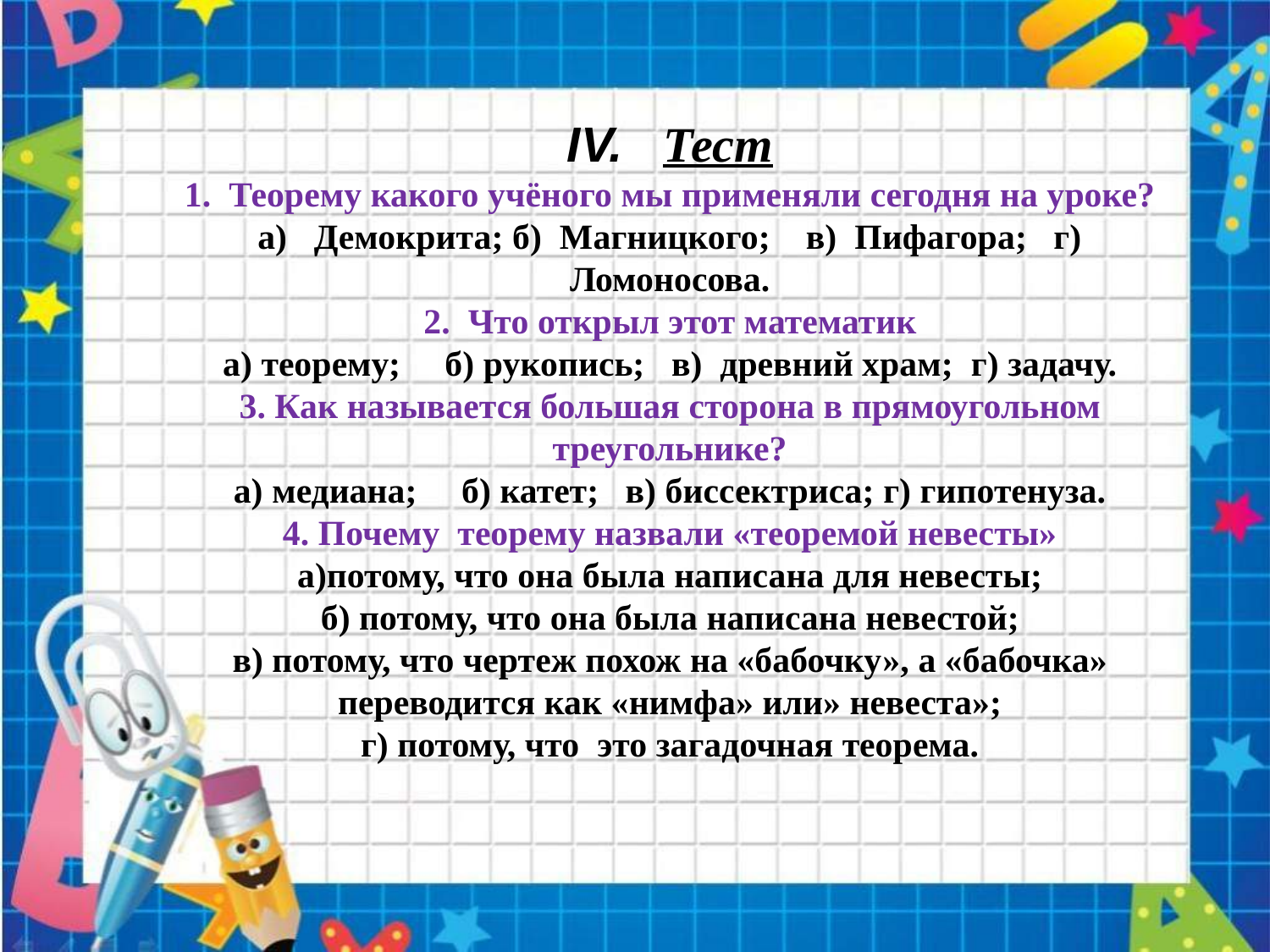

IV.   Тест
1.  Теорему какого учёного мы применяли сегодня на уроке?
а)   Демокрита; б)  Магницкого;    в)  Пифагора;   г) Ломоносова.
2.  Что открыл этот математик
а) теорему;     б) рукопись;   в)  древний храм;  г) задачу.
3. Как называется большая сторона в прямоугольном треугольнике?
а) медиана;     б) катет;   в) биссектриса; г) гипотенуза.
4. Почему  теорему назвали «теоремой невесты»
а)потому, что она была написана для невесты;
б) потому, что она была написана невестой;
в) потому, что чертеж похож на «бабочку», а «бабочка» переводится как «нимфа» или» невеста»;
г) потому, что  это загадочная теорема.